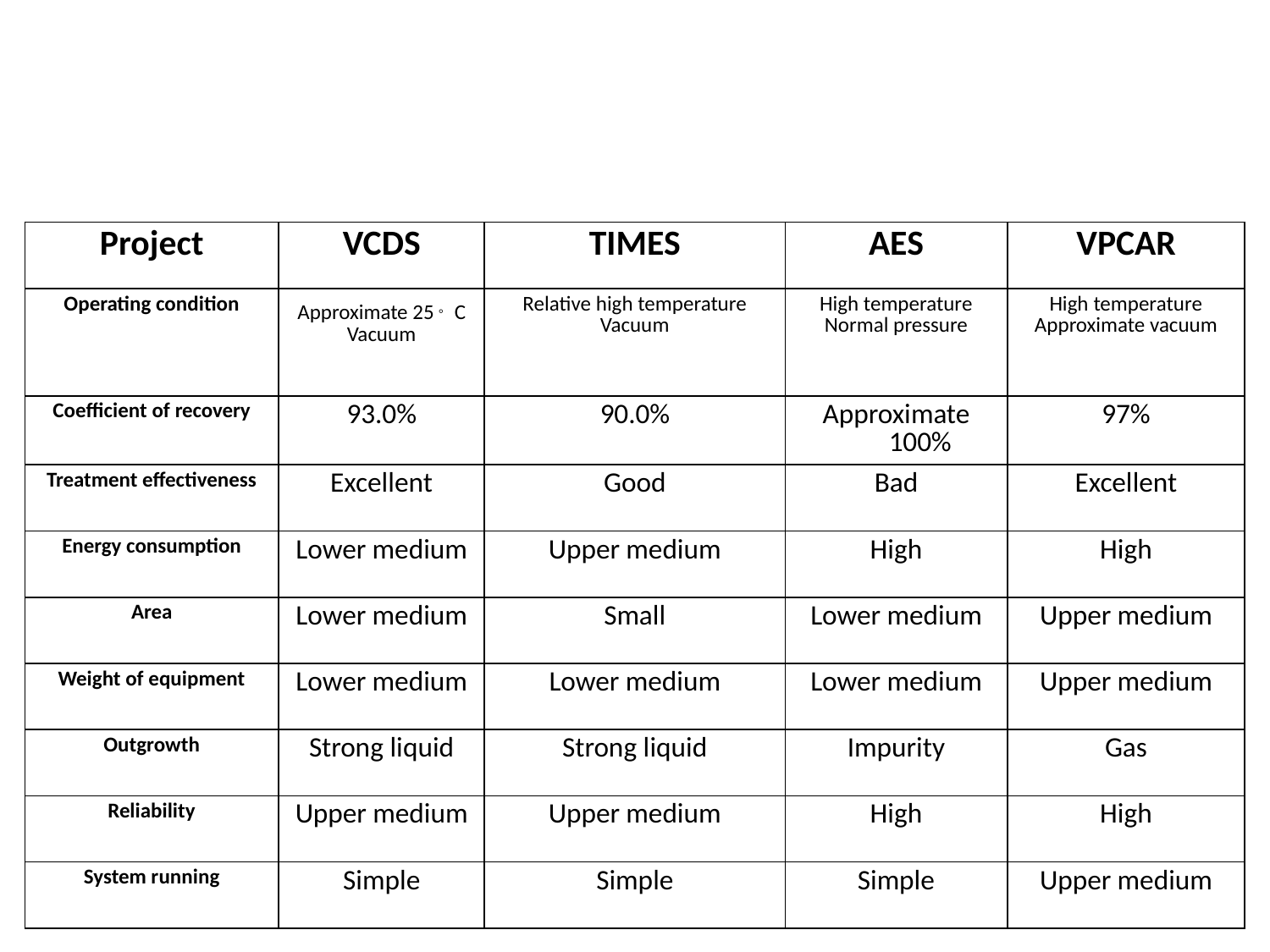

#
| Project | VCDS | TIMES | AES | VPCAR |
| --- | --- | --- | --- | --- |
| Operating condition | Approximate 25。C Vacuum | Relative high temperature Vacuum | High temperature Normal pressure | High temperature Approximate vacuum |
| Coefficient of recovery | 93.0% | 90.0% | Approximate 100% | 97% |
| Treatment effectiveness | Excellent | Good | Bad | Excellent |
| Energy consumption | Lower medium | Upper medium | High | High |
| Area | Lower medium | Small | Lower medium | Upper medium |
| Weight of equipment | Lower medium | Lower medium | Lower medium | Upper medium |
| Outgrowth | Strong liquid | Strong liquid | Impurity | Gas |
| Reliability | Upper medium | Upper medium | High | High |
| System running | Simple | Simple | Simple | Upper medium |